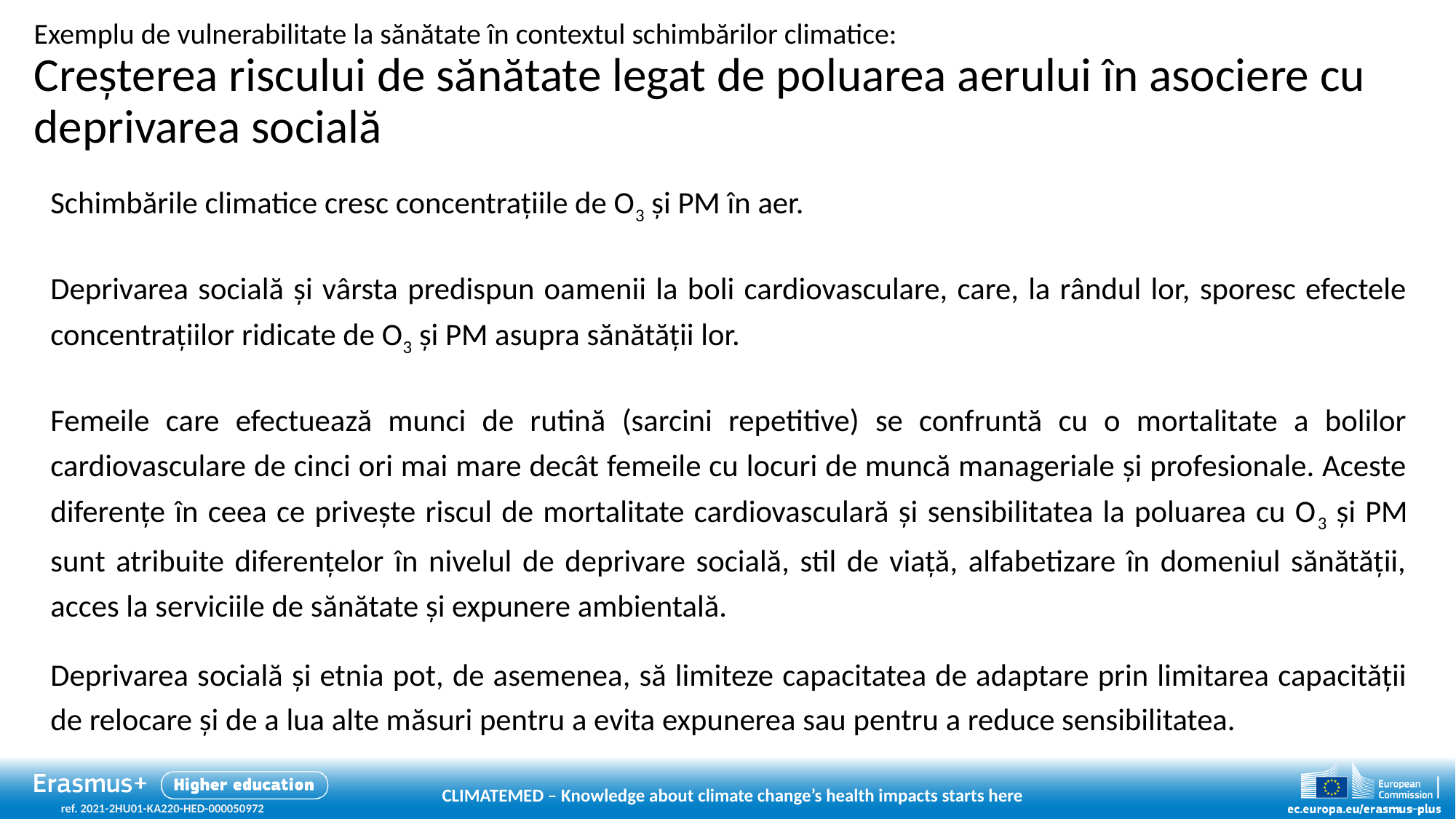

# Exemplu de vulnerabilitate la sănătate în contextul schimbărilor climatice: Creșterea riscului de sănătate legat de poluarea aerului în asociere cu deprivarea socială
Schimbările climatice cresc concentrațiile de O3 și PM în aer.
Deprivarea socială și vârsta predispun oamenii la boli cardiovasculare, care, la rândul lor, sporesc efectele concentrațiilor ridicate de O3 și PM asupra sănătății lor.
Femeile care efectuează munci de rutină (sarcini repetitive) se confruntă cu o mortalitate a bolilor cardiovasculare de cinci ori mai mare decât femeile cu locuri de muncă manageriale și profesionale. Aceste diferențe în ceea ce privește riscul de mortalitate cardiovasculară și sensibilitatea la poluarea cu O3 și PM sunt atribuite diferențelor în nivelul de deprivare socială, stil de viață, alfabetizare în domeniul sănătății, acces la serviciile de sănătate și expunere ambientală.
Deprivarea socială și etnia pot, de asemenea, să limiteze capacitatea de adaptare prin limitarea capacității de relocare și de a lua alte măsuri pentru a evita expunerea sau pentru a reduce sensibilitatea.